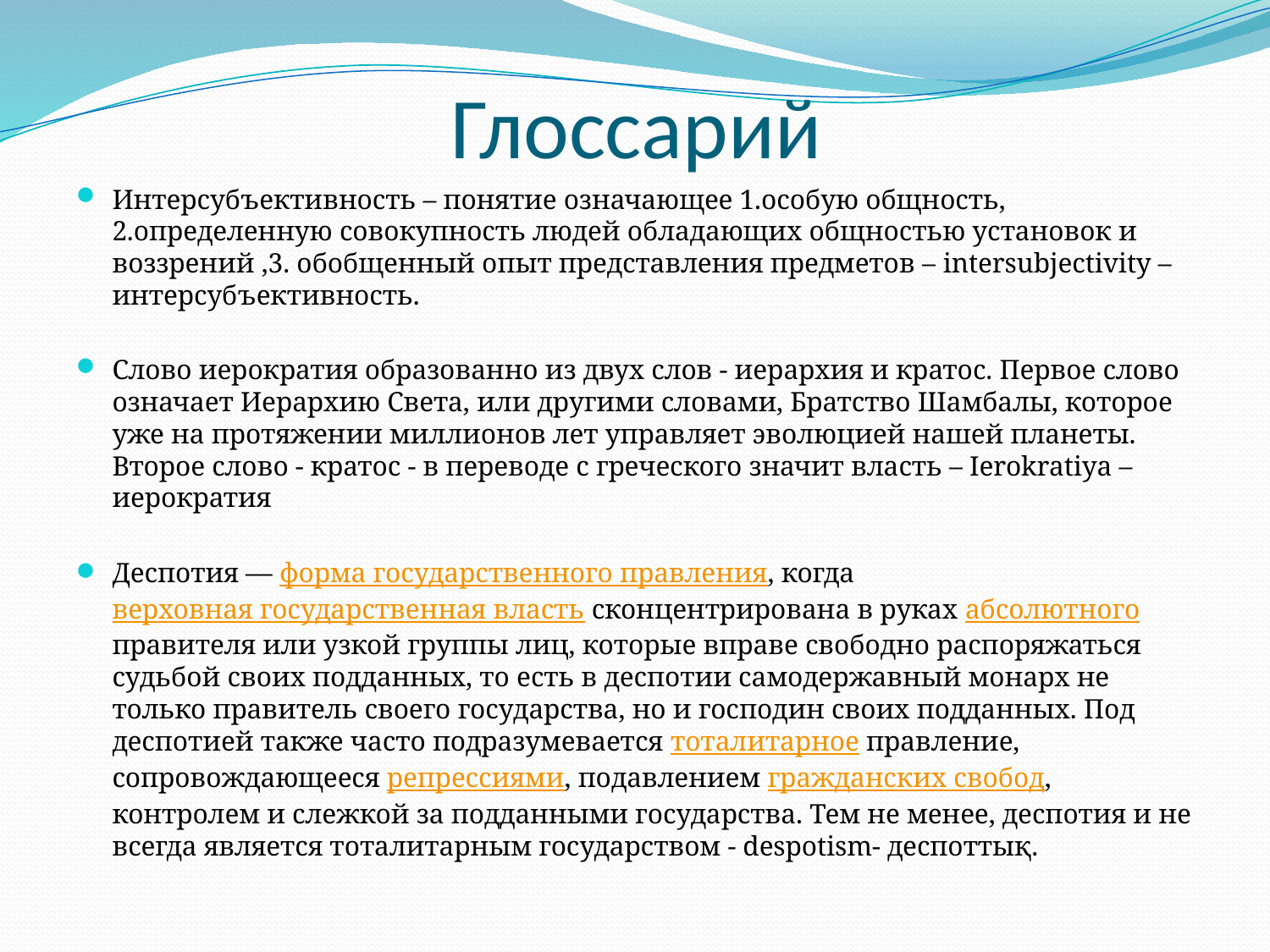

# Глоссарий
Интерсубъективность – понятие означающее 1.особую общность, 2.определенную совокупность людей обладающих общностью установок и воззрений ,3. обобщенный опыт представления предметов – intersubjectivity – интерсубъективность.

Слово иерократия образованно из двух слов - иерархия и кратос. Первое слово означает Иерархию Света, или другими словами, Братство Шамбалы, которое уже на протяжении миллионов лет управляет эволюцией нашей планеты. Второе слово - кратос - в переводе с греческого значит власть – Ierokratiya – иерократия

Деспотия — форма государственного правления, когда верховная государственная власть сконцентрирована в руках абсолютного правителя или узкой группы лиц, которые вправе свободно распоряжаться судьбой своих подданных, то есть в деспотии самодержавный монарх не только правитель своего государства, но и господин своих подданных. Под деспотией также часто подразумевается тоталитарное правление, сопровождающееся репрессиями, подавлением гражданских свобод, контролем и слежкой за подданными государства. Тем не менее, деспотия и не всегда является тоталитарным государством - despotism- деспоттық.